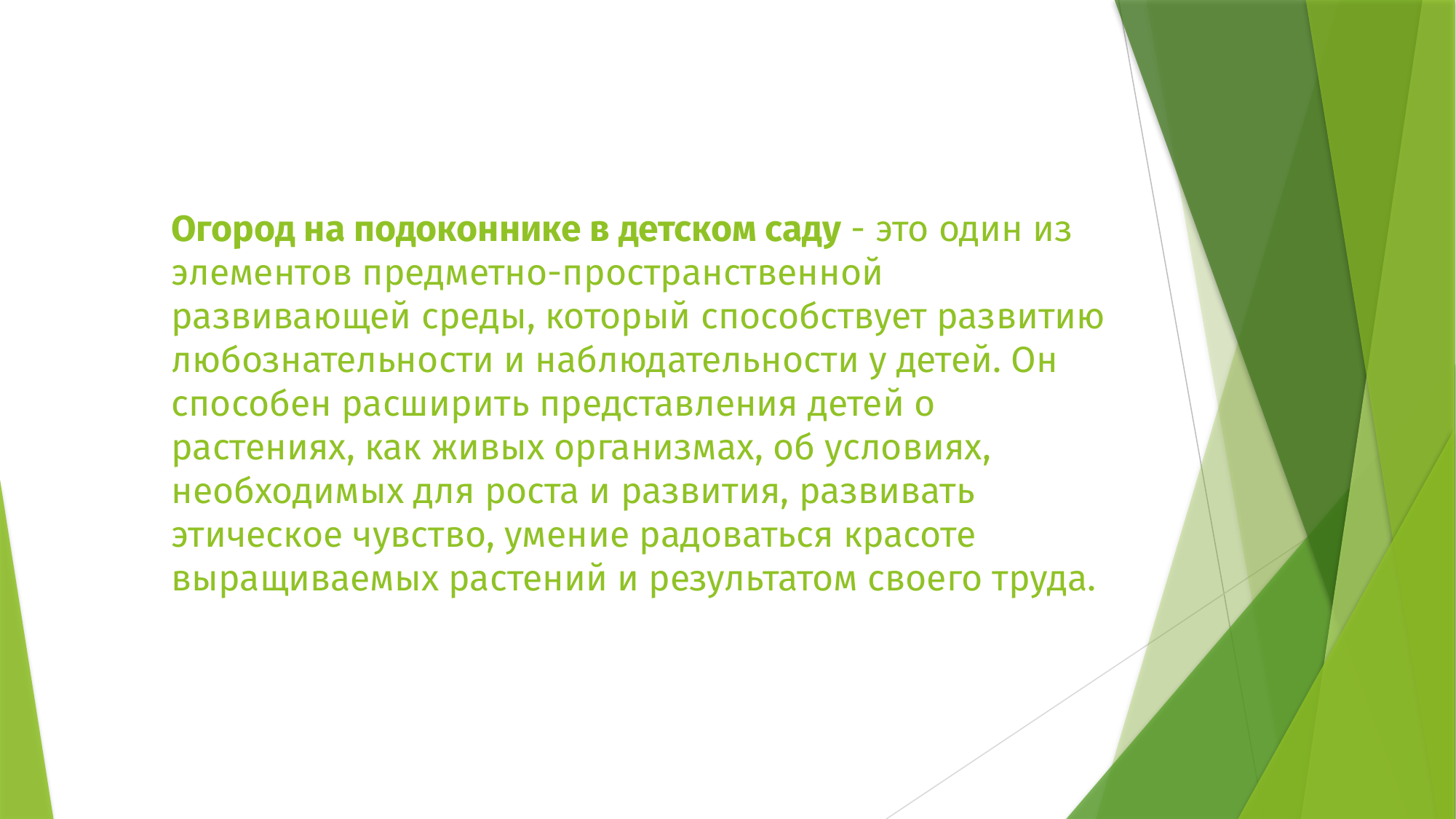

# Огород на подоконнике в детском саду - это один из элементов предметно-пространственной развивающей среды, который способствует развитию любознательности и наблюдательности у детей. Он способен расширить представления детей о растениях, как живых организмах, об условиях, необходимых для роста и развития, развивать этическое чувство, умение радоваться красоте выращиваемых растений и результатом своего труда.